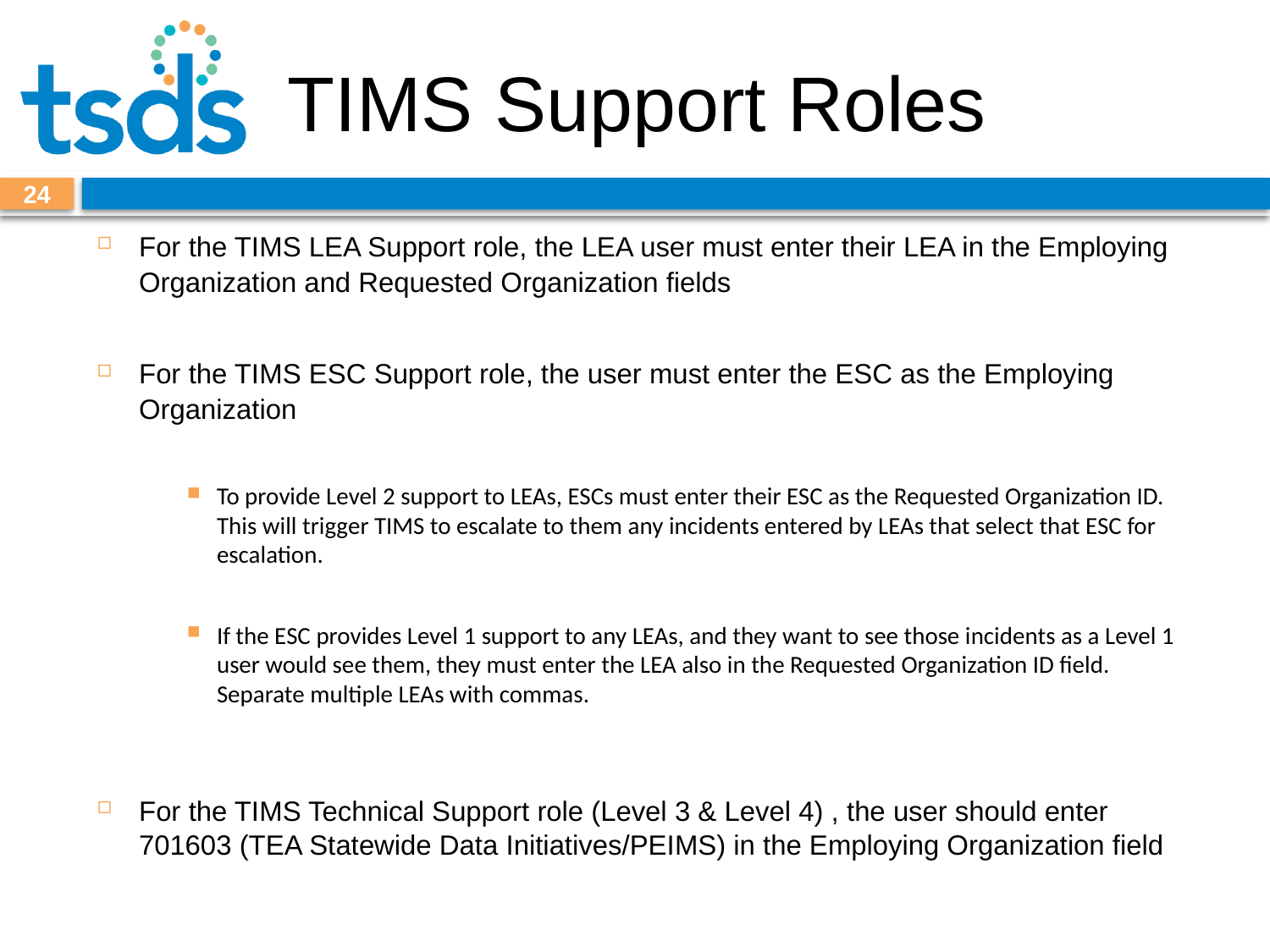

# TIMS Support Roles
24
For the TIMS LEA Support role, the LEA user must enter their LEA in the Employing Organization and Requested Organization fields

For the TIMS ESC Support role, the user must enter the ESC as the Employing Organization

To provide Level 2 support to LEAs, ESCs must enter their ESC as the Requested Organization ID. This will trigger TIMS to escalate to them any incidents entered by LEAs that select that ESC for escalation.

If the ESC provides Level 1 support to any LEAs, and they want to see those incidents as a Level 1 user would see them, they must enter the LEA also in the Requested Organization ID field. Separate multiple LEAs with commas.

For the TIMS Technical Support role (Level 3 & Level 4) , the user should enter 701603 (TEA Statewide Data Initiatives/PEIMS) in the Employing Organization field